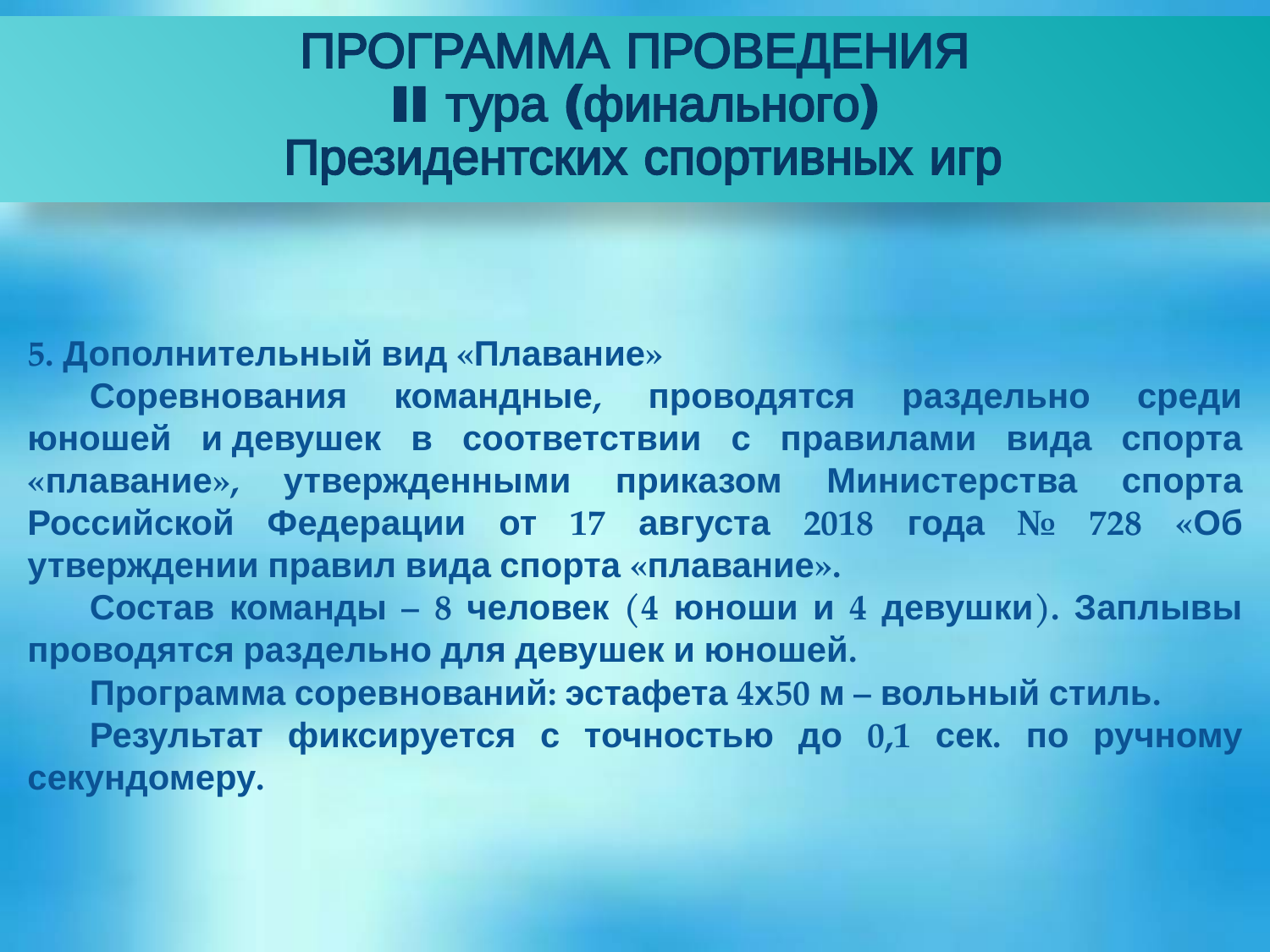

ПРОГРАММА ПРОВЕДЕНИЯ
II тура (финального)
 Президентских спортивных игр

5. Дополнительный вид «Плавание»
Соревнования командные, проводятся раздельно среди юношей и девушек в соответствии с правилами вида спорта «плавание», утвержденными приказом Министерства спорта Российской Федерации от 17 августа 2018 года № 728 «Об утверждении правил вида спорта «плавание».
Состав команды – 8 человек (4 юноши и 4 девушки). Заплывы проводятся раздельно для девушек и юношей.
Программа соревнований: эстафета 4х50 м – вольный стиль.
Результат фиксируется с точностью до 0,1 сек. по ручному секундомеру.